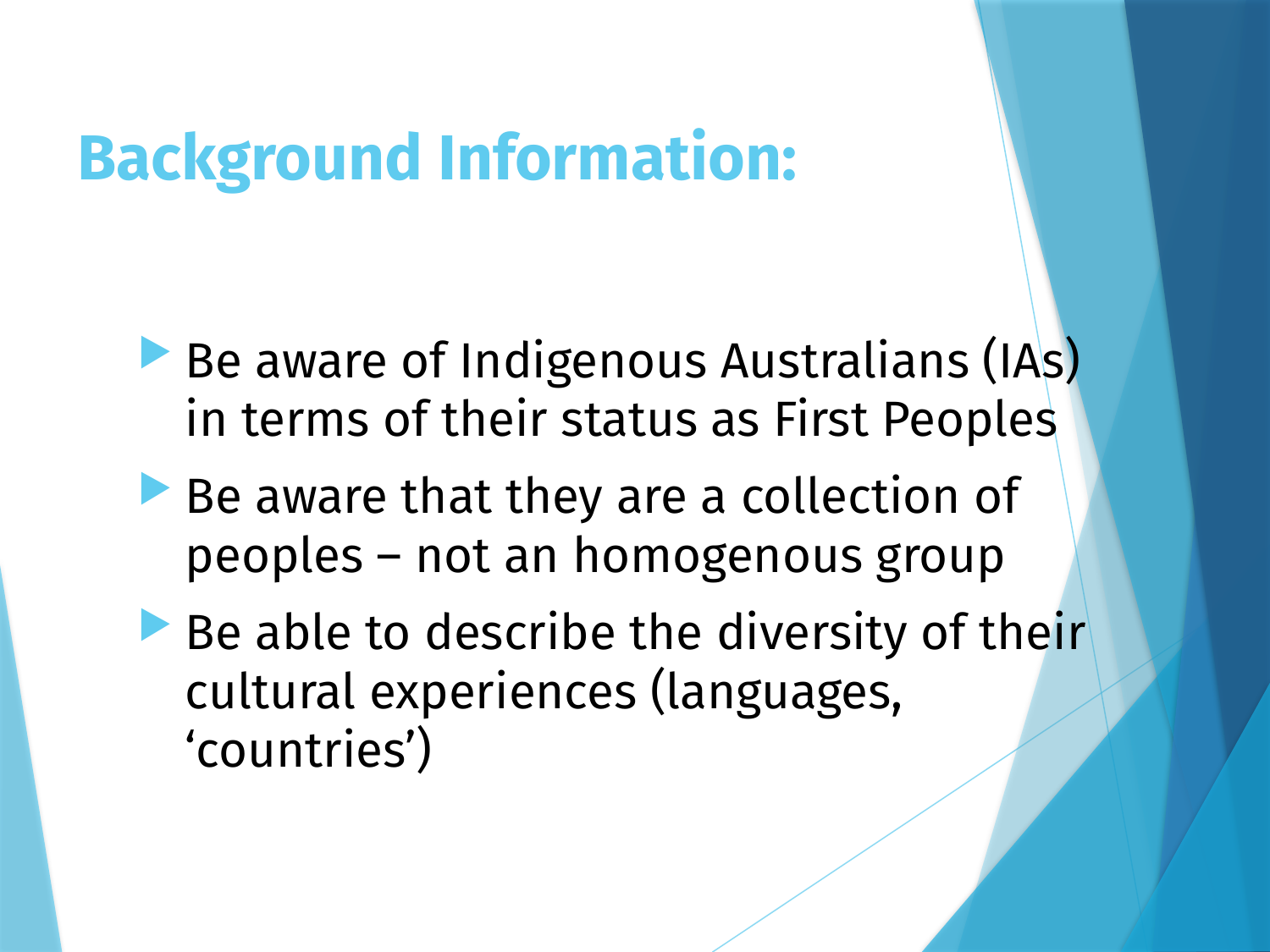

# Background Information:

Be aware of Indigenous Australians (IAs) in terms of their status as First Peoples
Be aware that they are a collection of peoples – not an homogenous group
Be able to describe the diversity of their cultural experiences (languages, ‘countries’)
© 2009 Haileybury